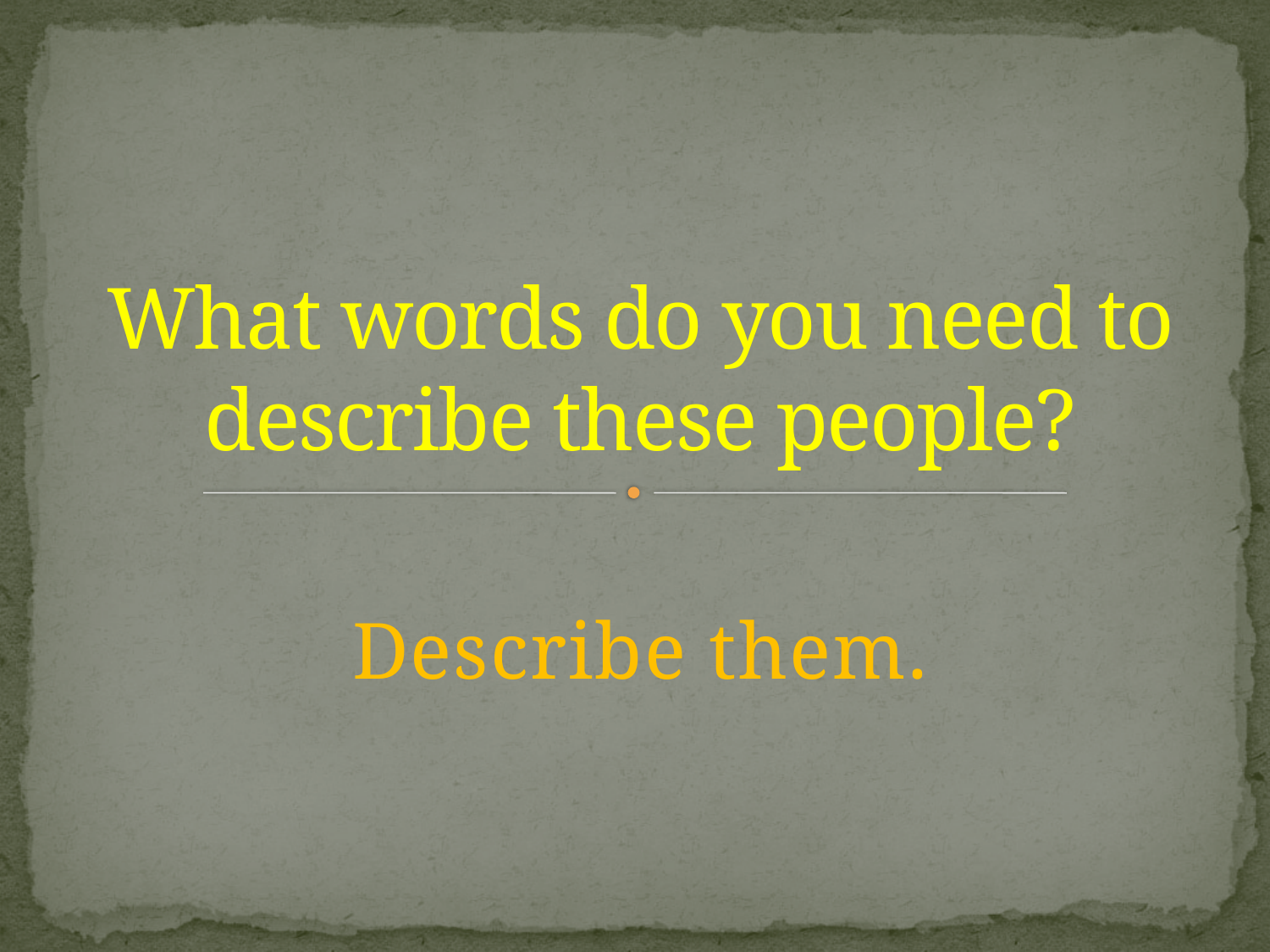

# What words do you need to describe these people?
Describe them.